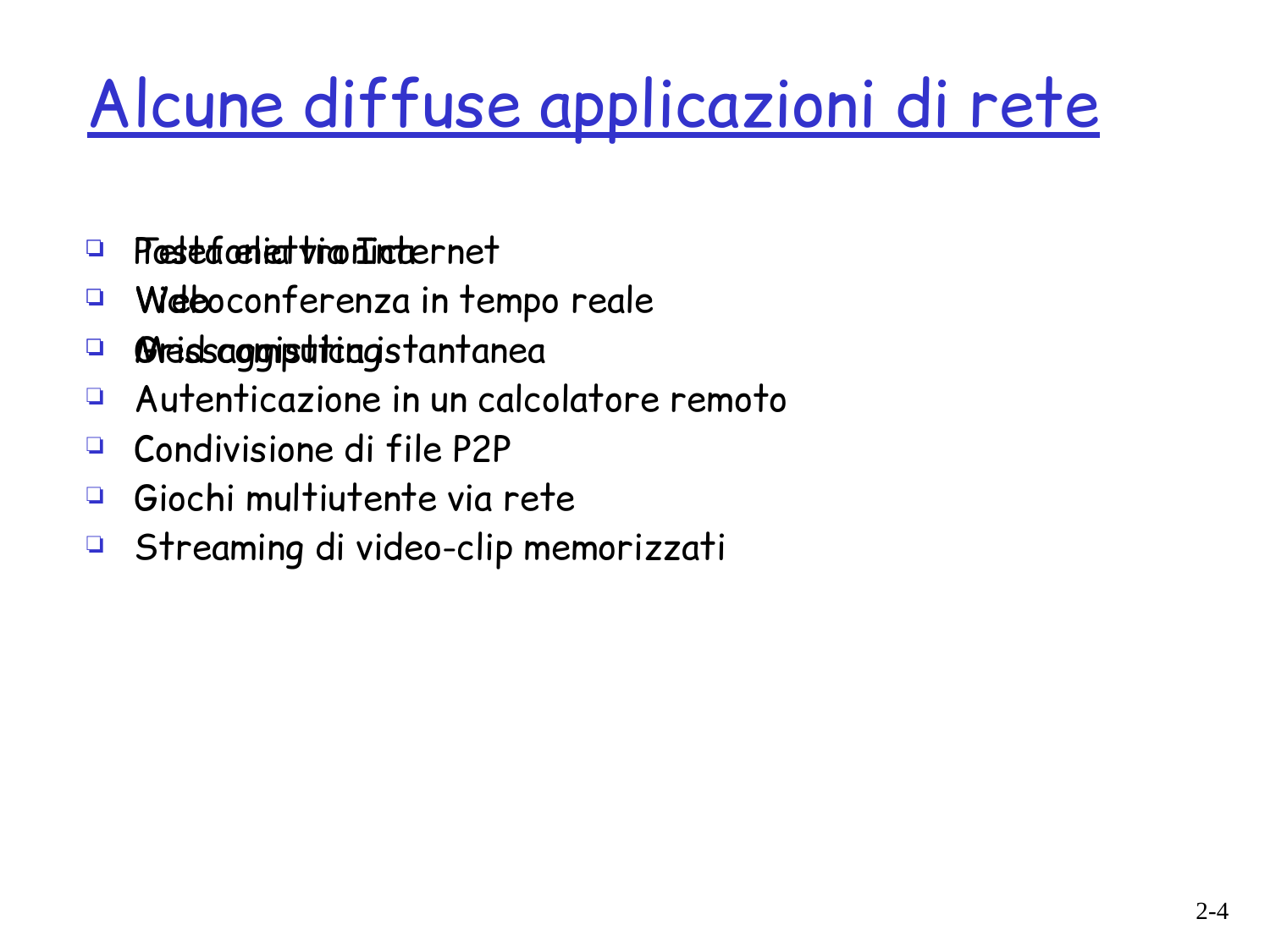

# Alcune diffuse applicazioni di rete
Posta elettronica
Web
Messaggistica istantanea
Autenticazione in un calcolatore remoto
Condivisione di file P2P
Giochi multiutente via rete
Streaming di video-clip memorizzati
Telefonia via Internet
Videoconferenza in tempo reale
Grid computing
2-4